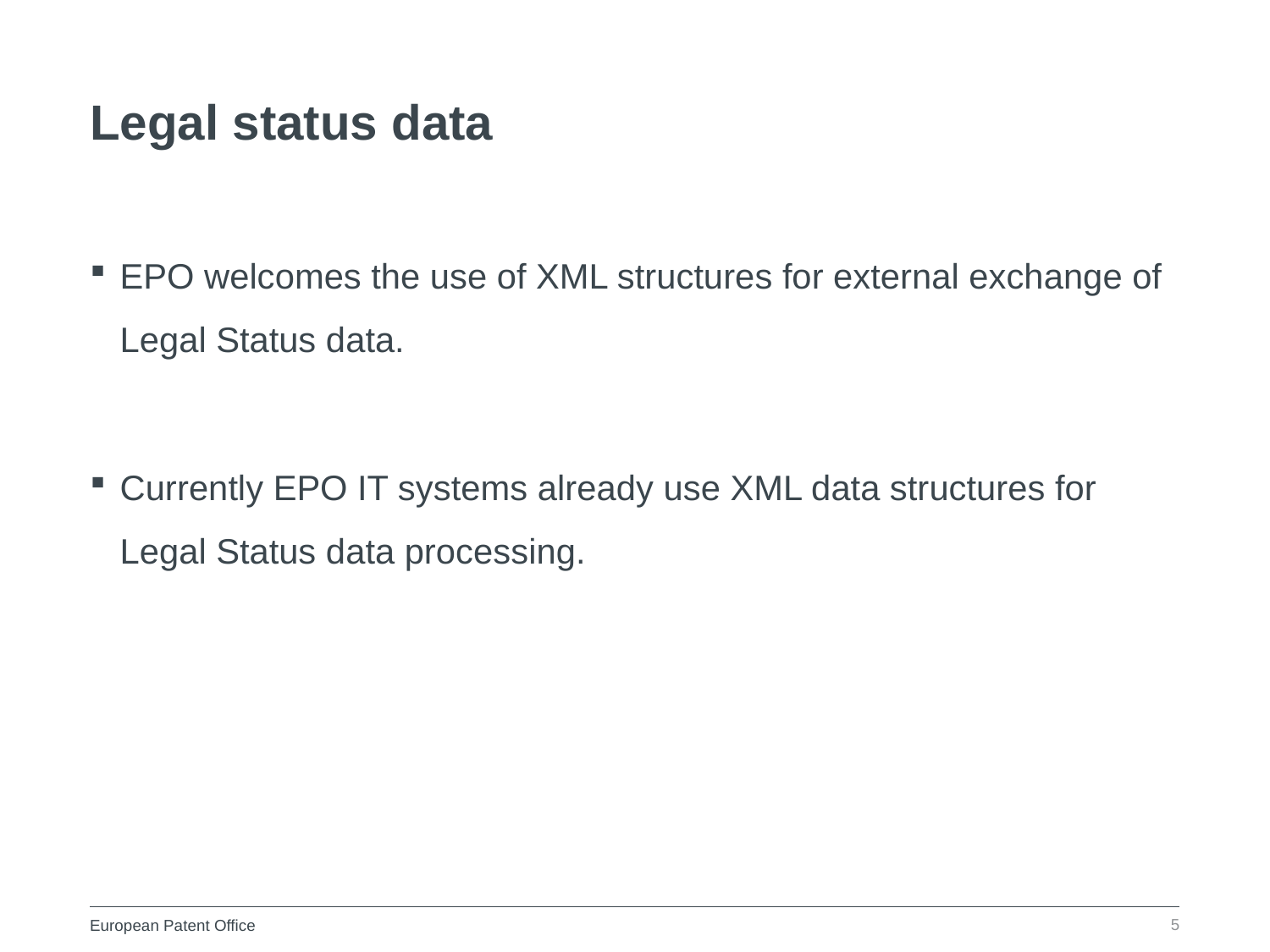

Legal status data

EPO welcomes the use of XML structures for external exchange of Legal Status data.

Currently EPO IT systems already use XML data structures for Legal Status data processing.
5